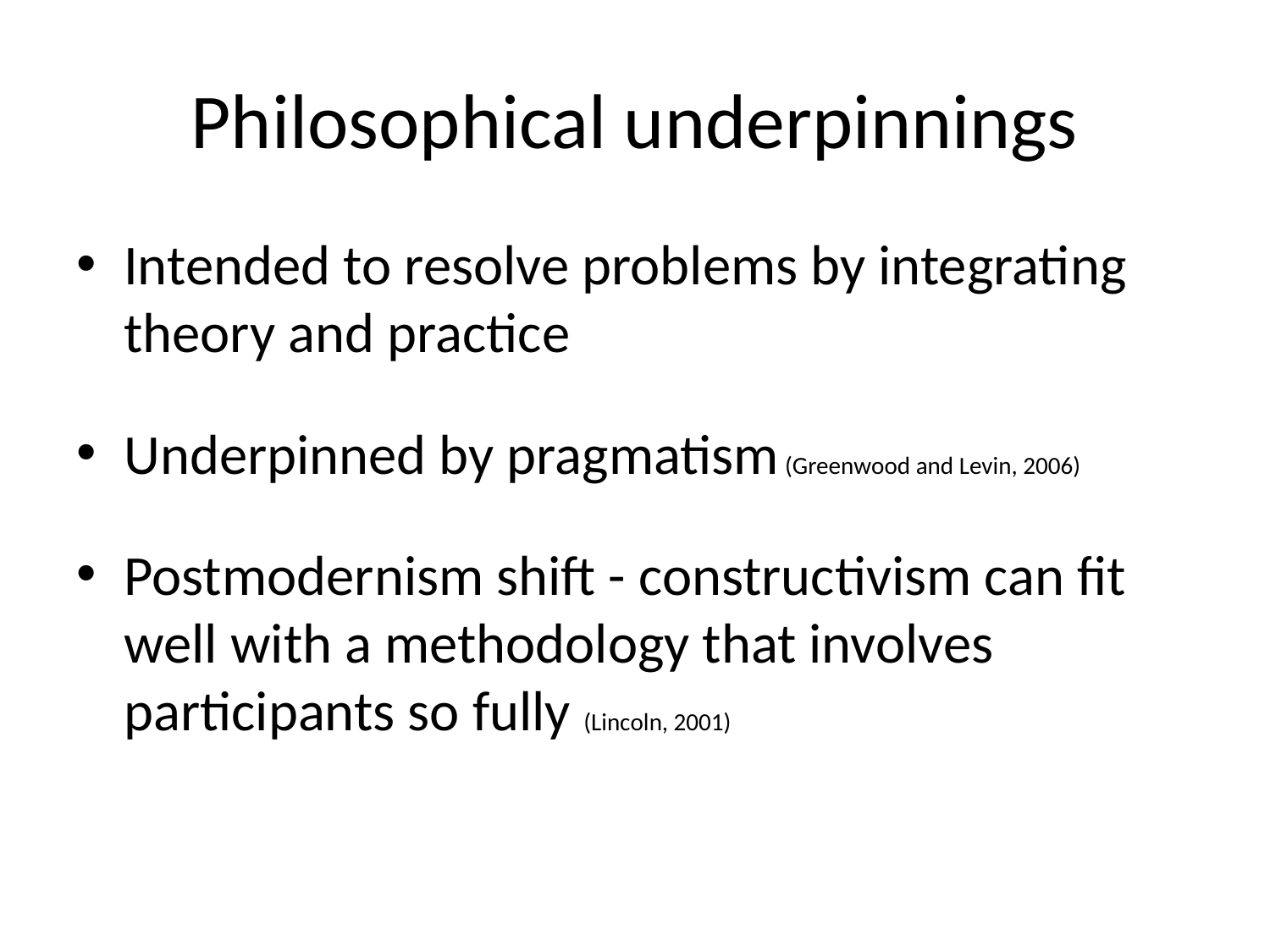

# Philosophical underpinnings
Intended to resolve problems by integrating theory and practice
Underpinned by pragmatism (Greenwood and Levin, 2006)
Postmodernism shift - constructivism can fit well with a methodology that involves participants so fully (Lincoln, 2001)